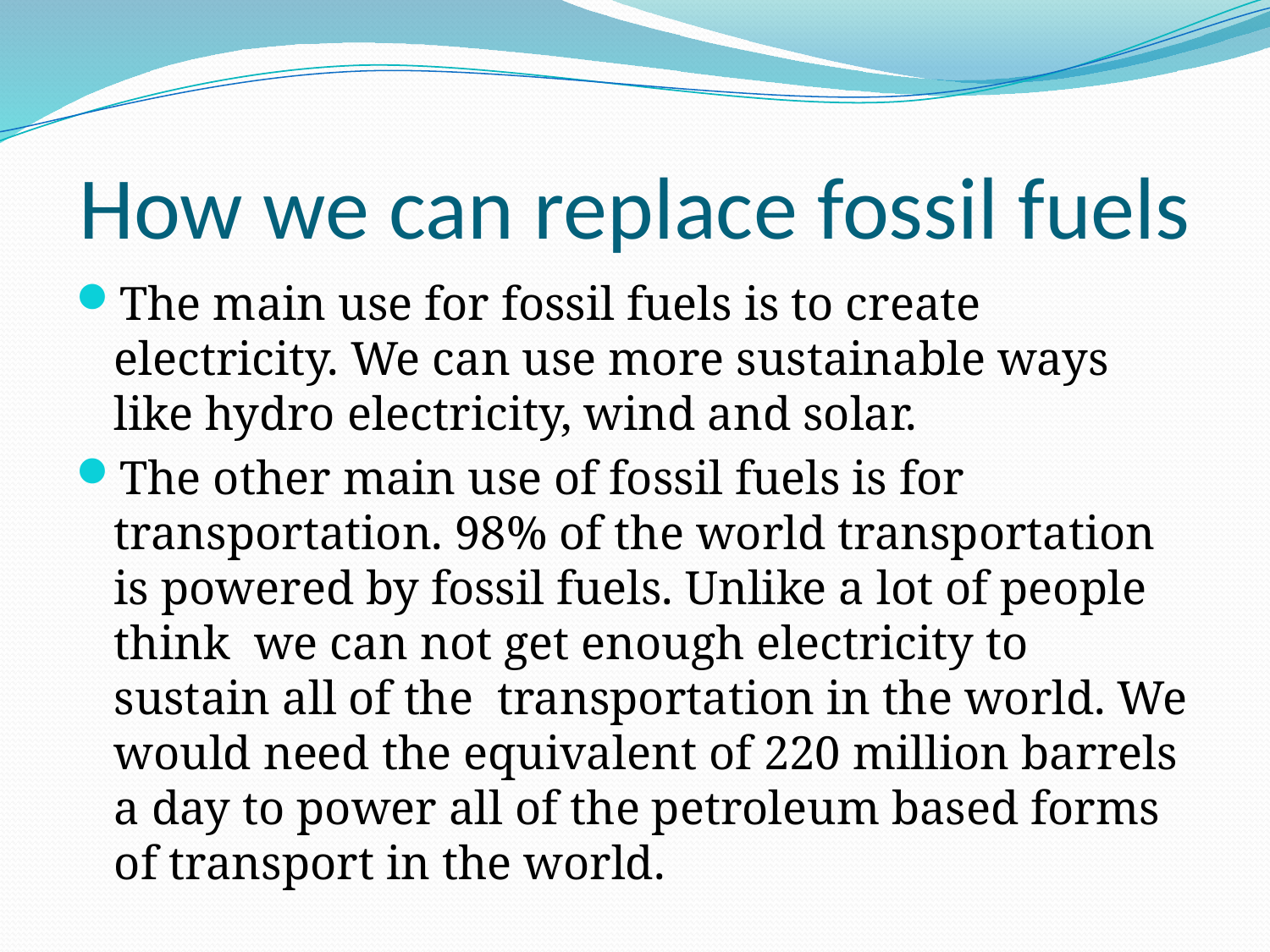

# How we can replace fossil fuels
The main use for fossil fuels is to create electricity. We can use more sustainable ways like hydro electricity, wind and solar.
The other main use of fossil fuels is for transportation. 98% of the world transportation is powered by fossil fuels. Unlike a lot of people think  we can not get enough electricity to sustain all of the  transportation in the world. We would need the equivalent of 220 million barrels a day to power all of the petroleum based forms of transport in the world.